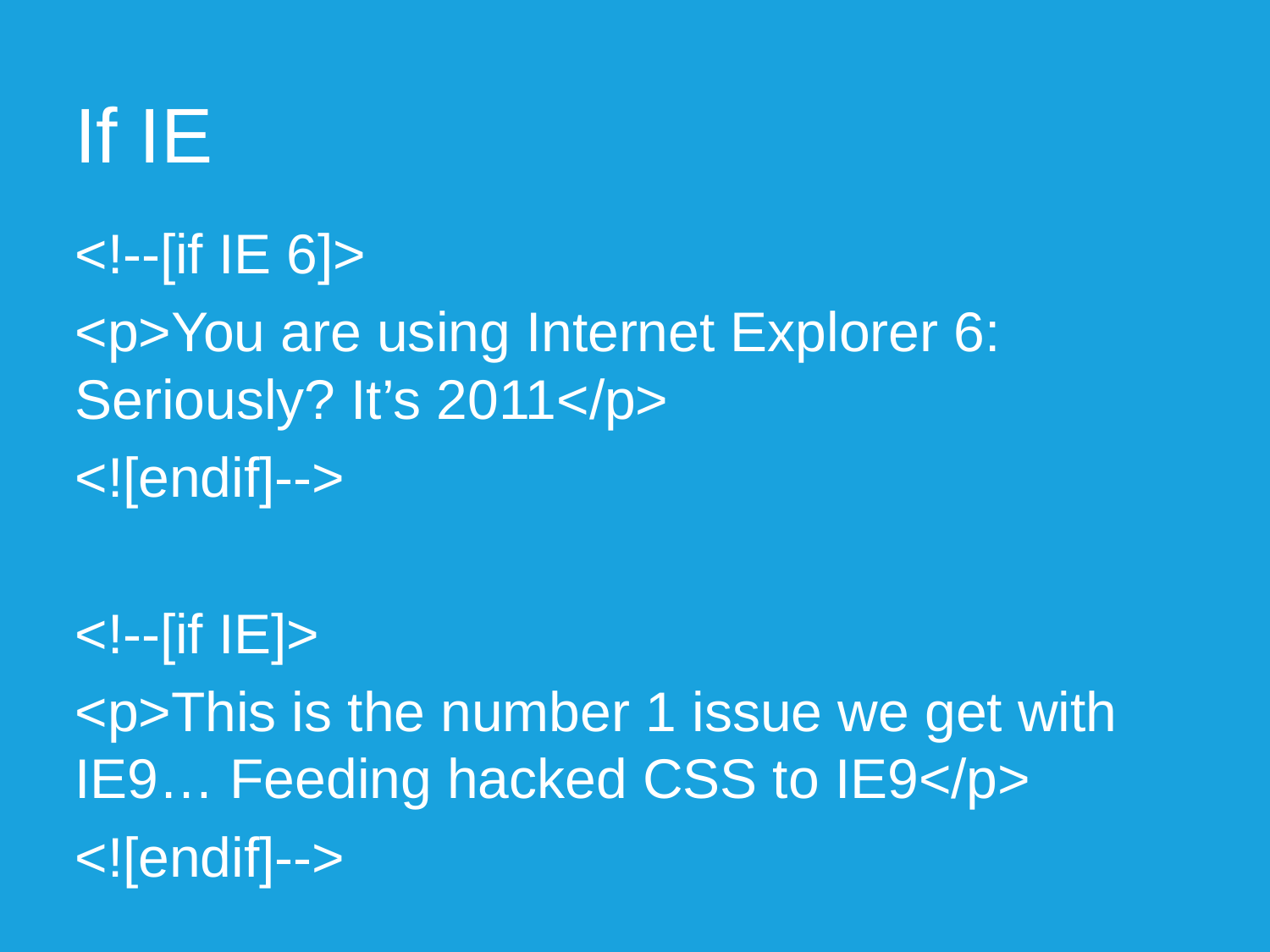

# If IE
<!--[if IE 6]>
<p>You are using Internet Explorer 6: Seriously? It’s 2011</p>
<![endif]-->

<!--[if IE]>
<p>This is the number 1 issue we get with IE9… Feeding hacked CSS to IE9</p>
<![endif]-->